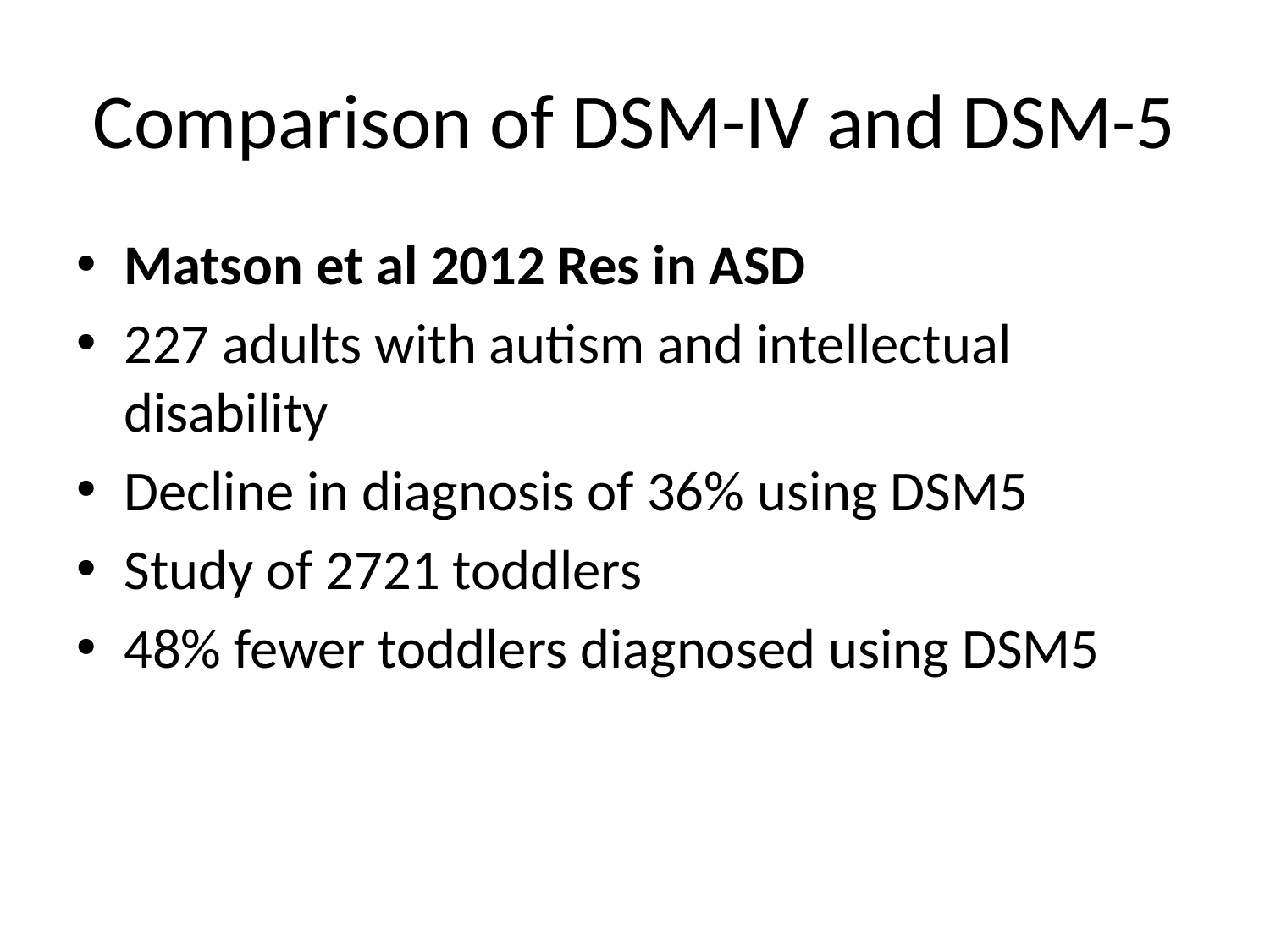

# Comparison of DSM-IV and DSM-5
Matson et al 2012 Res in ASD
227 adults with autism and intellectual disability
Decline in diagnosis of 36% using DSM5
Study of 2721 toddlers
48% fewer toddlers diagnosed using DSM5